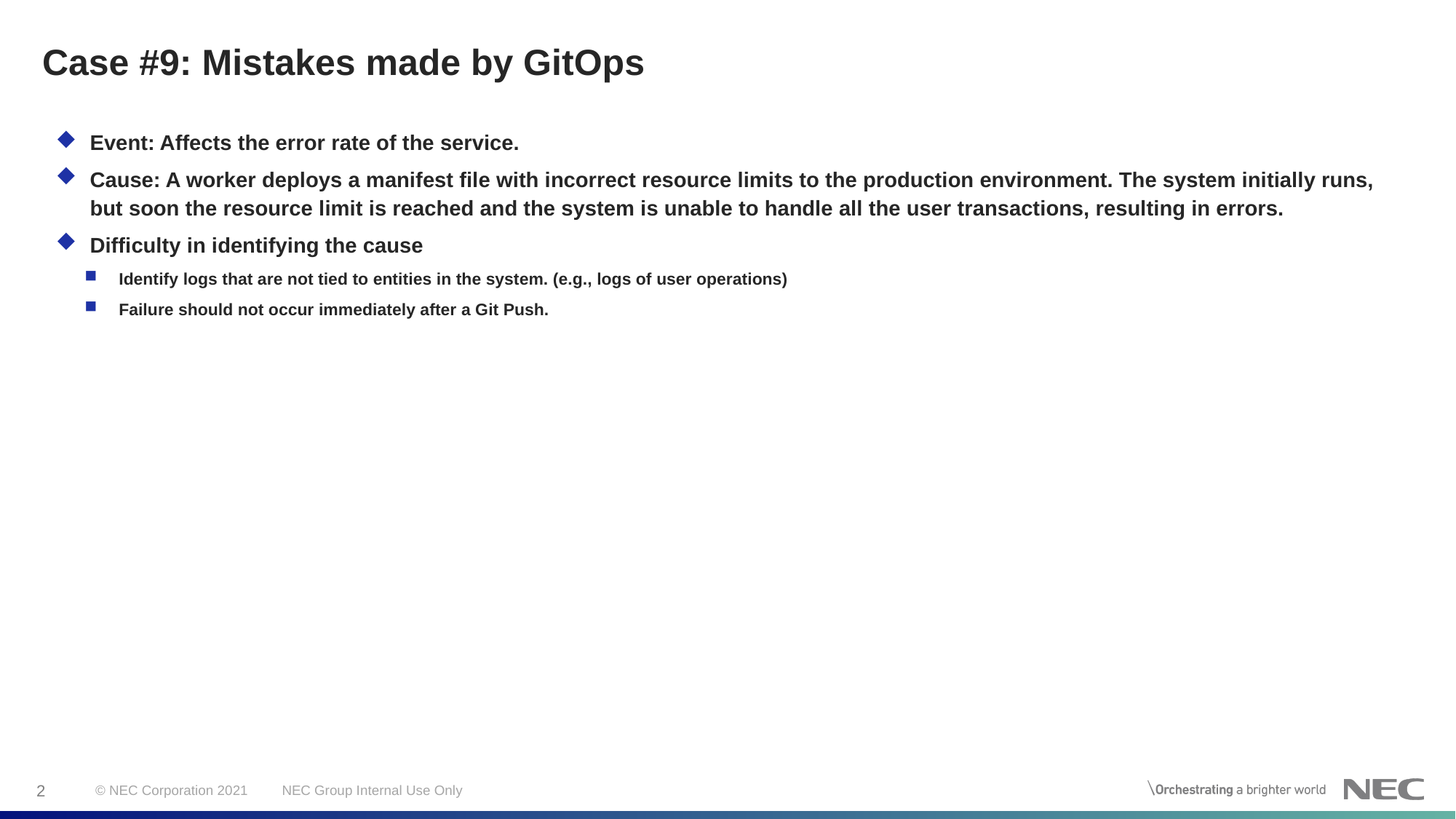

# Case #9: Mistakes made by GitOps
Event: Affects the error rate of the service.
Cause: A worker deploys a manifest file with incorrect resource limits to the production environment. The system initially runs, but soon the resource limit is reached and the system is unable to handle all the user transactions, resulting in errors.
Difficulty in identifying the cause
Identify logs that are not tied to entities in the system. (e.g., logs of user operations)
Failure should not occur immediately after a Git Push.